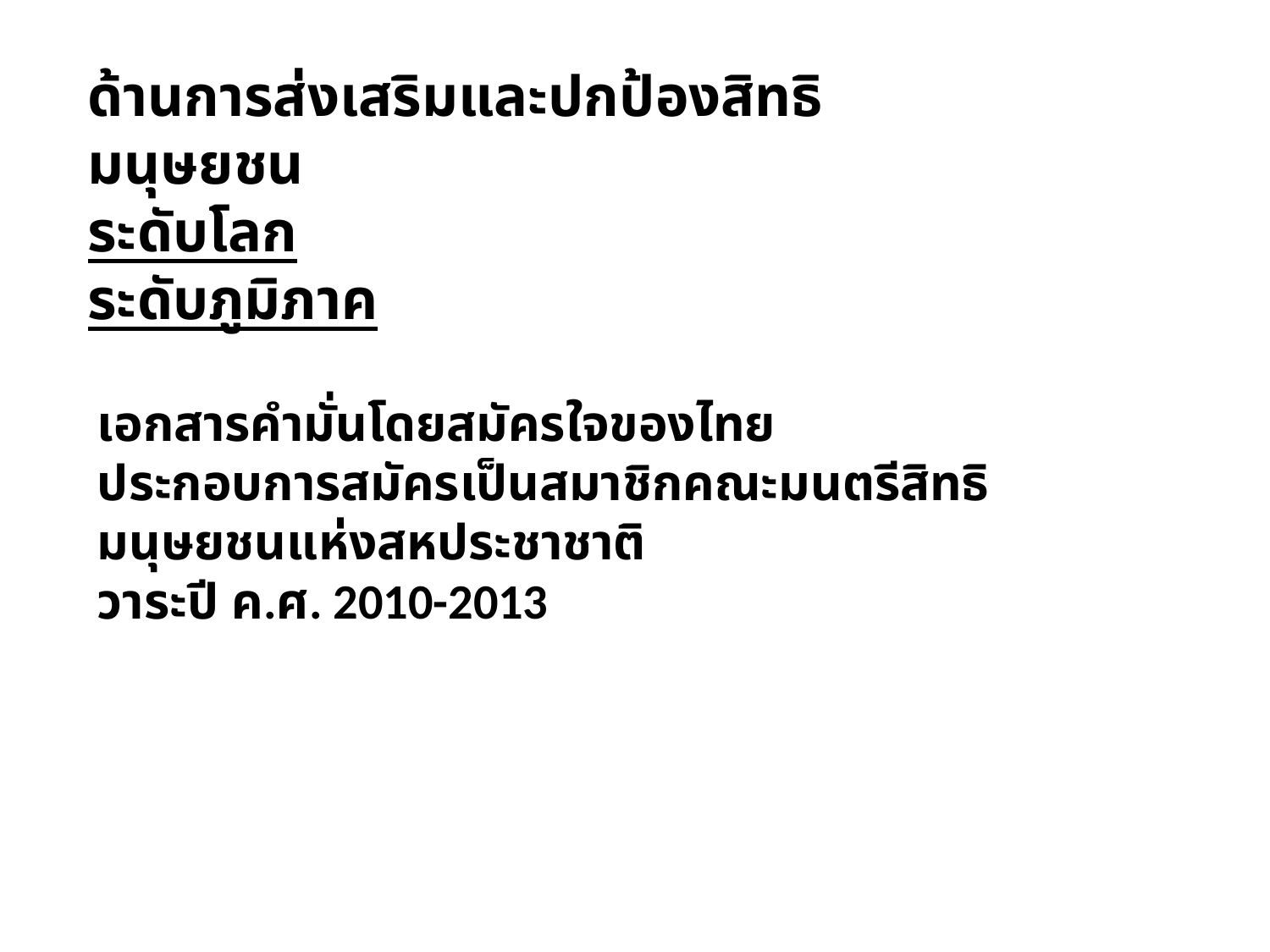

ด้านการส่งเสริมและปกป้องสิทธิมนุษยชน
ระดับโลก
ระดับภูมิภาค
เอกสารคำมั่นโดยสมัครใจของไทย
ประกอบการสมัครเป็นสมาชิกคณะมนตรีสิทธิมนุษยชนแห่งสหประชาชาติ
วาระปี ค.ศ. 2010-2013